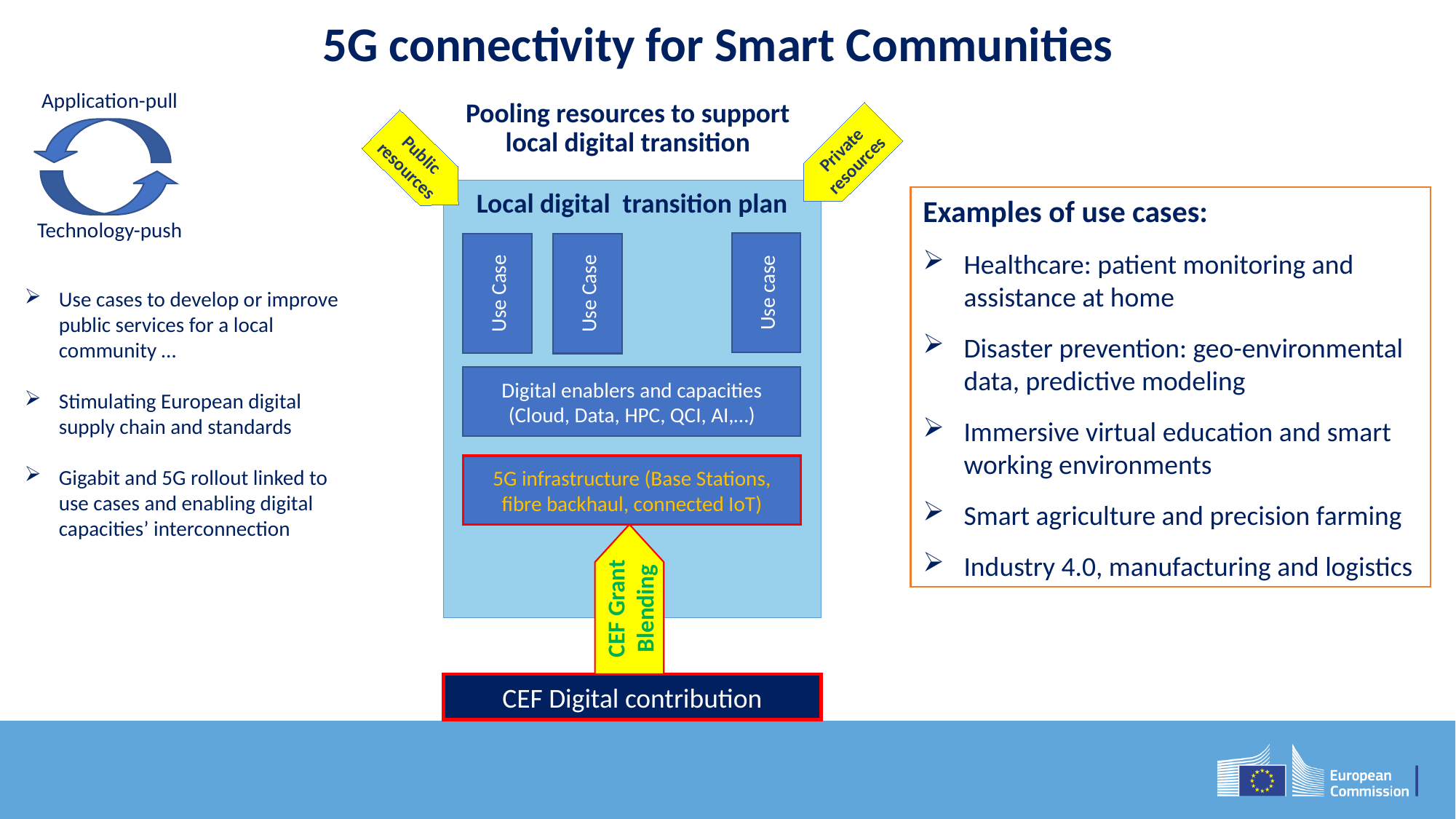

5G connectivity for Smart Communities
Application-pull
Pooling resources to support local digital transition

Private resources
Public resources

Local digital  transition plan
Examples of use cases:
Healthcare: patient monitoring and assistance at home
Disaster prevention: geo-environmental data, predictive modeling
Immersive virtual education and smart working environments
Smart agriculture and precision farming
Industry 4.0, manufacturing and logistics
Technology-push
Use case
Use Case
Use Case
Use cases to develop or improve public services for a local community …

Stimulating European digital supply chain and standards

Gigabit and 5G rollout linked to use cases and enabling digital capacities’ interconnection

Digital enablers and capacities
(Cloud, Data, HPC, QCI, AI,…)
5G infrastructure (Base Stations, fibre backhaul, connected IoT)
CEF Grant Blending
CEF Digital contribution